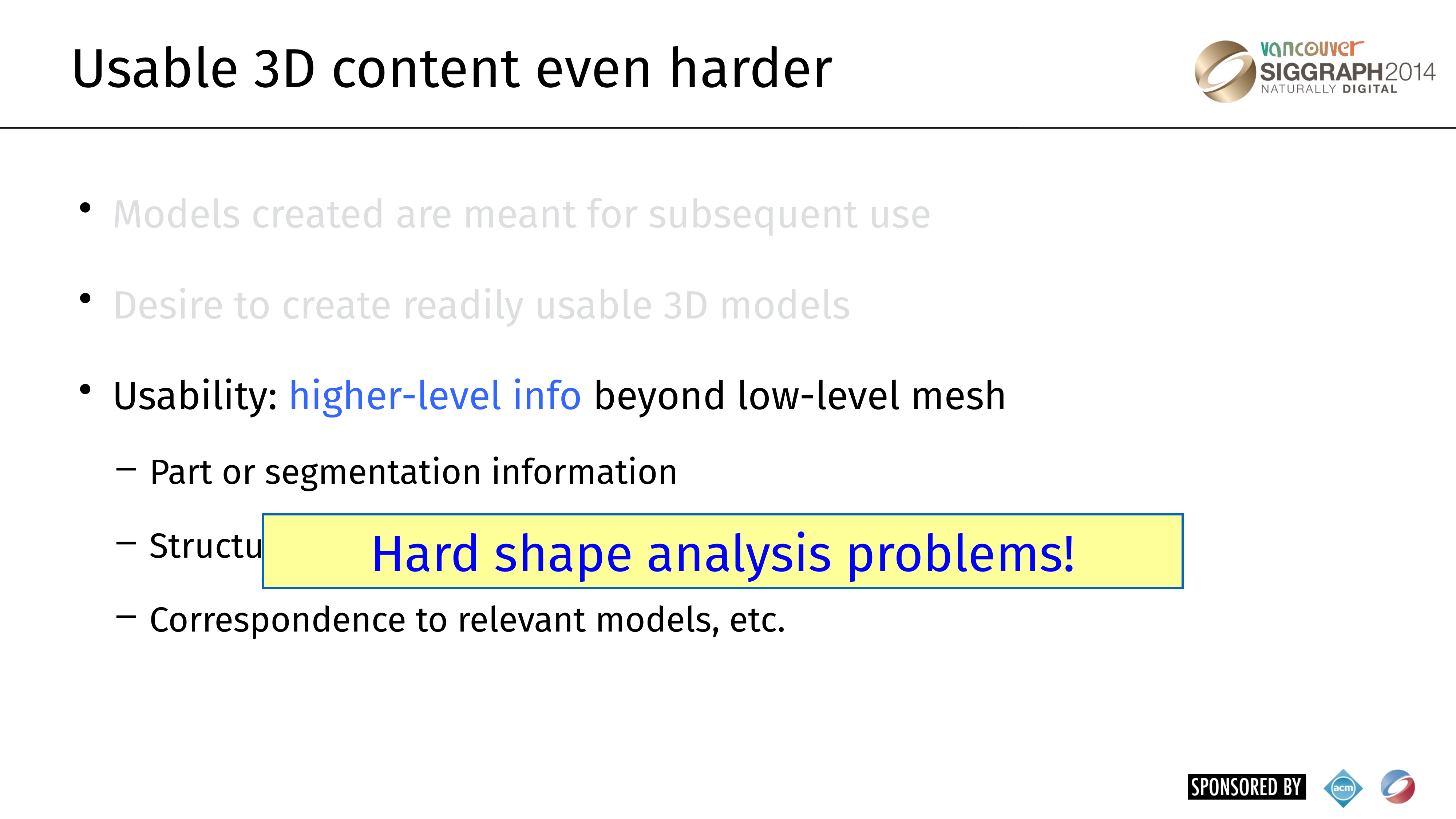

Usable 3D content even harder

Models created are meant for subsequent use
Desire to create readily usable 3D models
Usability: higher-level info beyond low-level mesh
Part or segmentation information
Structural relations between parts
Correspondence to relevant models, etc.
Hard shape analysis problems!